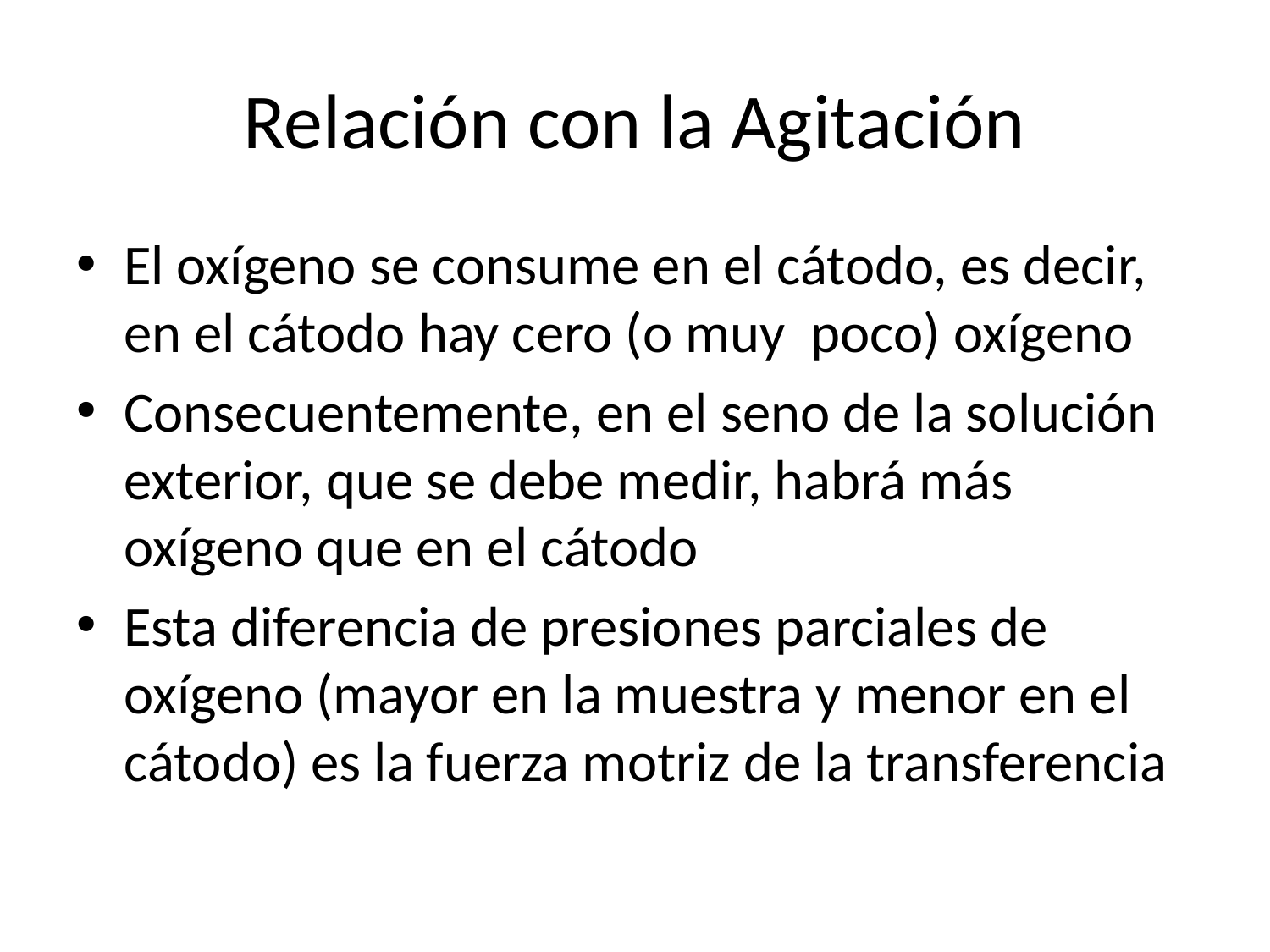

# Relación con la Agitación
El oxígeno se consume en el cátodo, es decir, en el cátodo hay cero (o muy  poco) oxígeno
Consecuentemente, en el seno de la solución exterior, que se debe medir, habrá más oxígeno que en el cátodo
Esta diferencia de presiones parciales de oxígeno (mayor en la muestra y menor en el cátodo) es la fuerza motriz de la transferencia